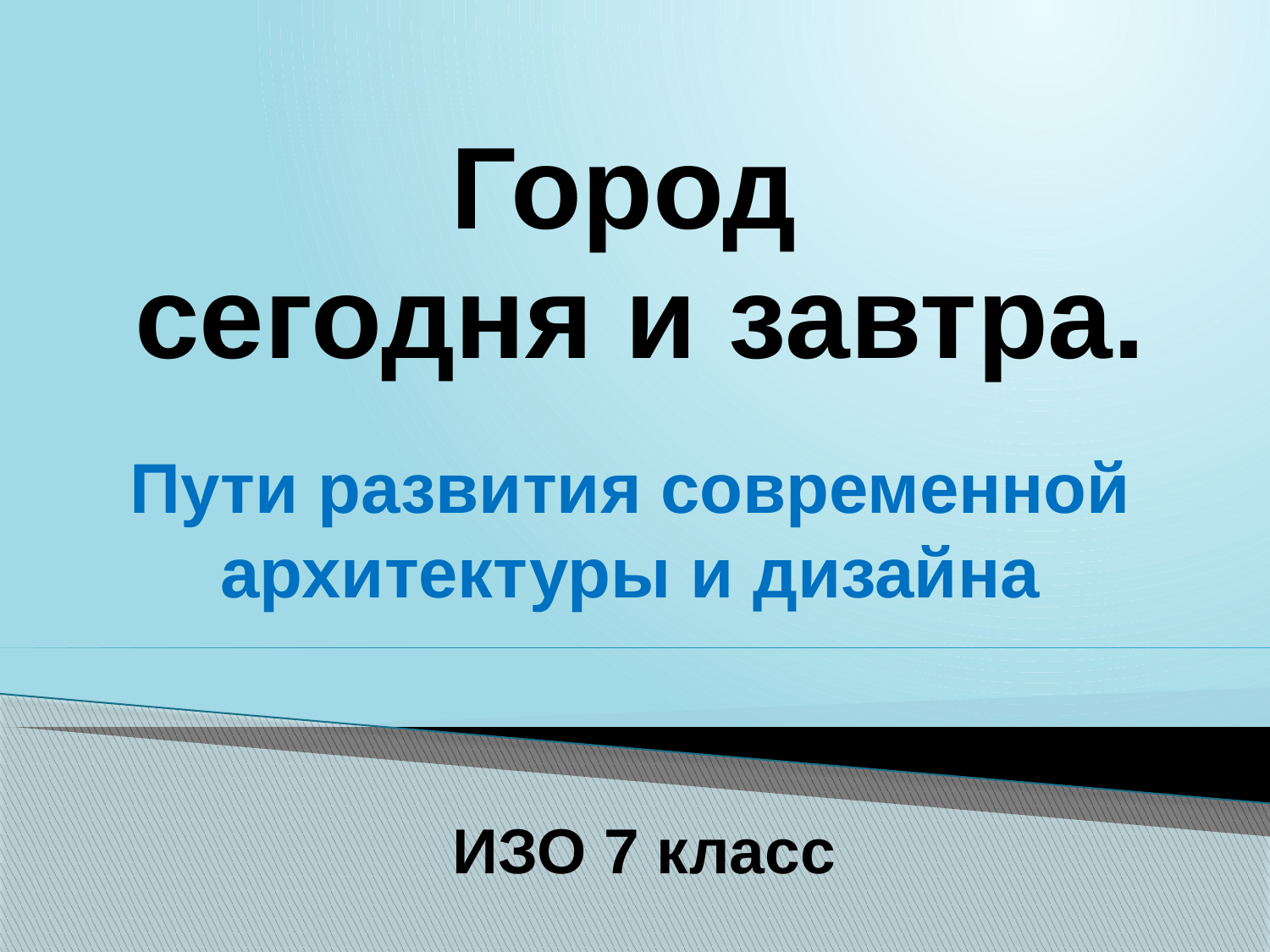

# Город сегодня и завтра.
Пути развития современной архитектуры и дизайна
ИЗО 7 класс